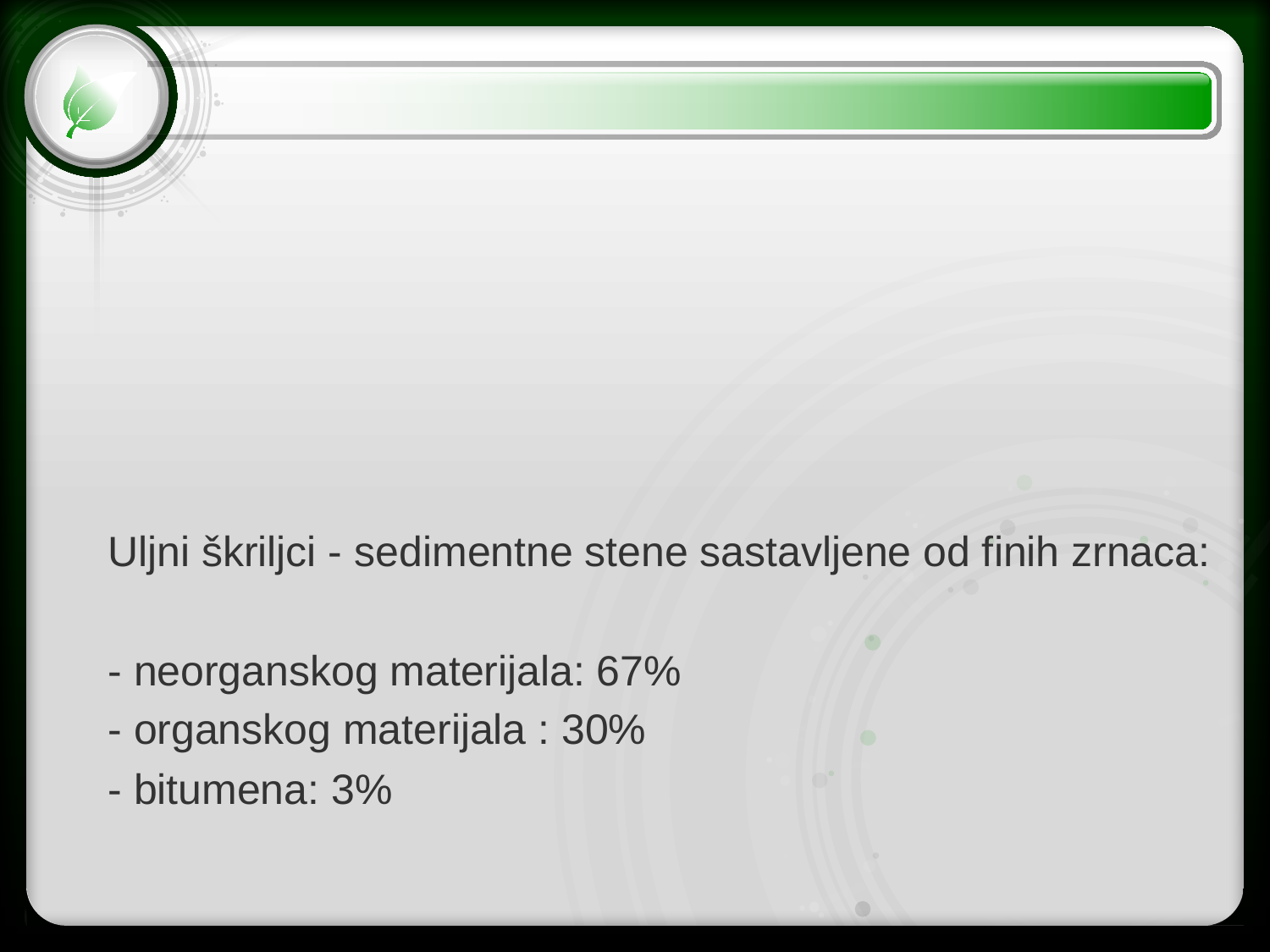

Uljni škriljci - sedimentne stene sastavljene od finih zrnaca:

- neorganskog materijala: 67%
- organskog materijala : 30%
- bitumena: 3%